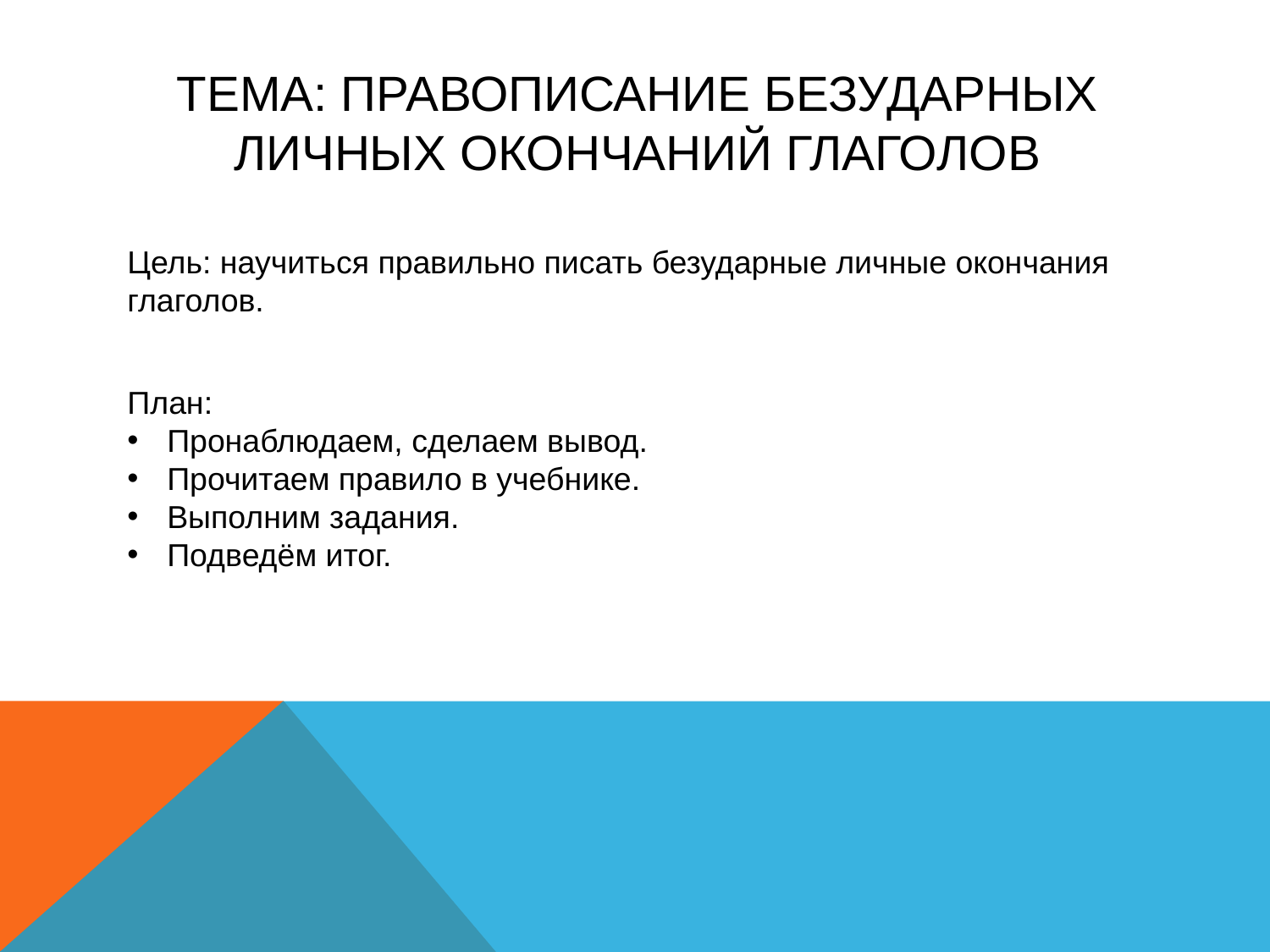

# ТЕМА: Правописание безударных личных окончаний глаголов
Цель: научиться правильно писать безударные личные окончания глаголов.
План:
Пронаблюдаем, сделаем вывод.
Прочитаем правило в учебнике.
Выполним задания.
Подведём итог.